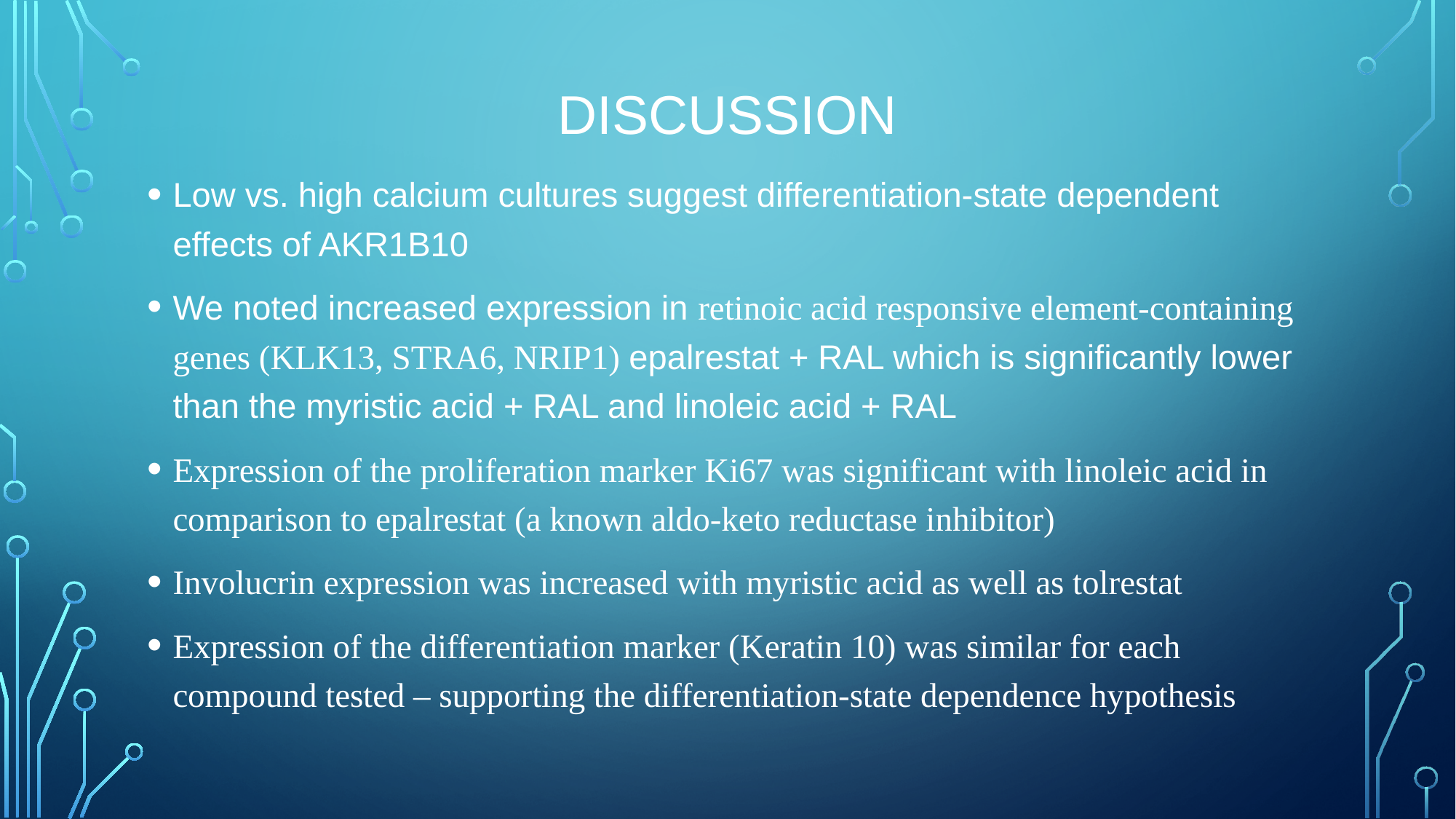

# Discussion
Low vs. high calcium cultures suggest differentiation-state dependent effects of AKR1B10
We noted increased expression in retinoic acid responsive element-containing genes (KLK13, STRA6, NRIP1) epalrestat + RAL which is significantly lower than the myristic acid + RAL and linoleic acid + RAL
Expression of the proliferation marker Ki67 was significant with linoleic acid in comparison to epalrestat (a known aldo-keto reductase inhibitor)
Involucrin expression was increased with myristic acid as well as tolrestat
Expression of the differentiation marker (Keratin 10) was similar for each compound tested – supporting the differentiation-state dependence hypothesis